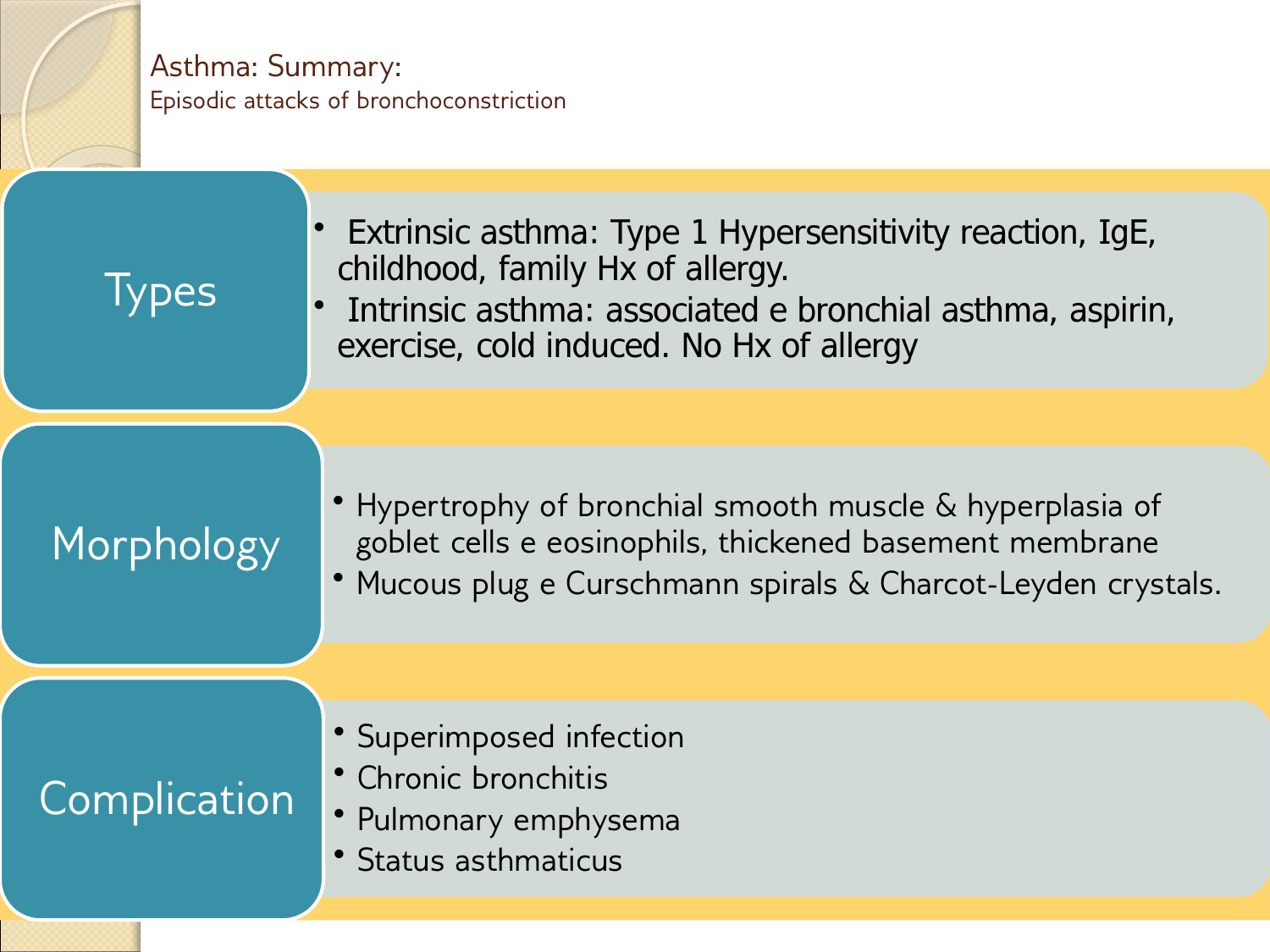

# Asthma: Summary: Episodic attacks of bronchoconstriction
 Extrinsic asthma: Type 1 Hypersensitivity reaction, IgE,    	childhood, family Hx of allergy.
 Intrinsic asthma: associated e bronchial asthma, aspirin,    	exercise, cold induced. No Hx of allergy
Types
Hypertrophy of bronchial smooth muscle & hyperplasia of goblet cells e eosinophils, thickened basement membrane
Mucous plug e Curschmann spirals & Charcot-Leyden crystals.
Morphology
Superimposed infection
Chronic bronchitis
Pulmonary emphysema
Status asthmaticus
Complication